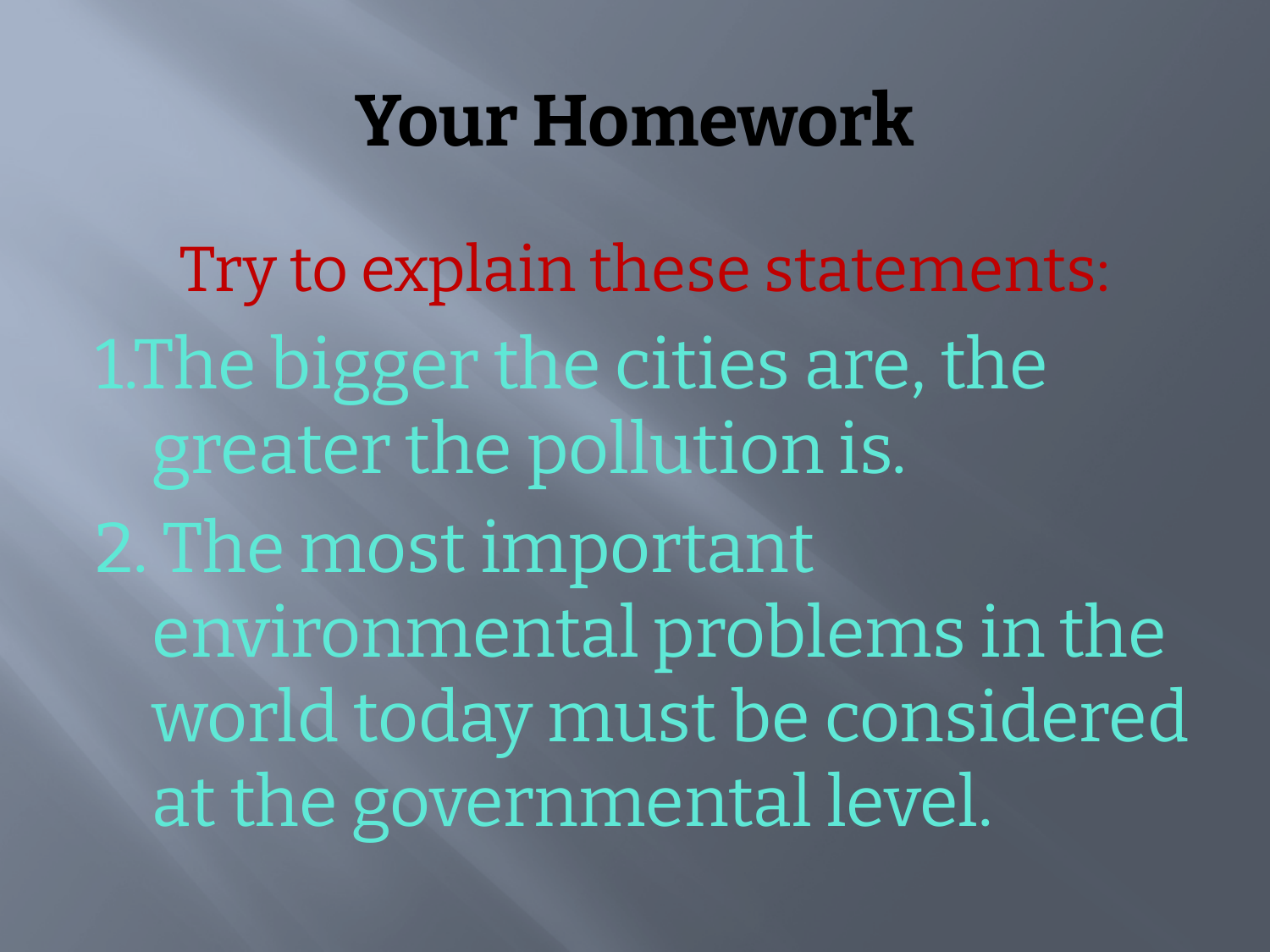

# Your Homework
Try to explain these statements:
1.The bigger the cities are, the greater the pollution is.
2. The most important environmental problems in the world today must be considered at the governmental level.